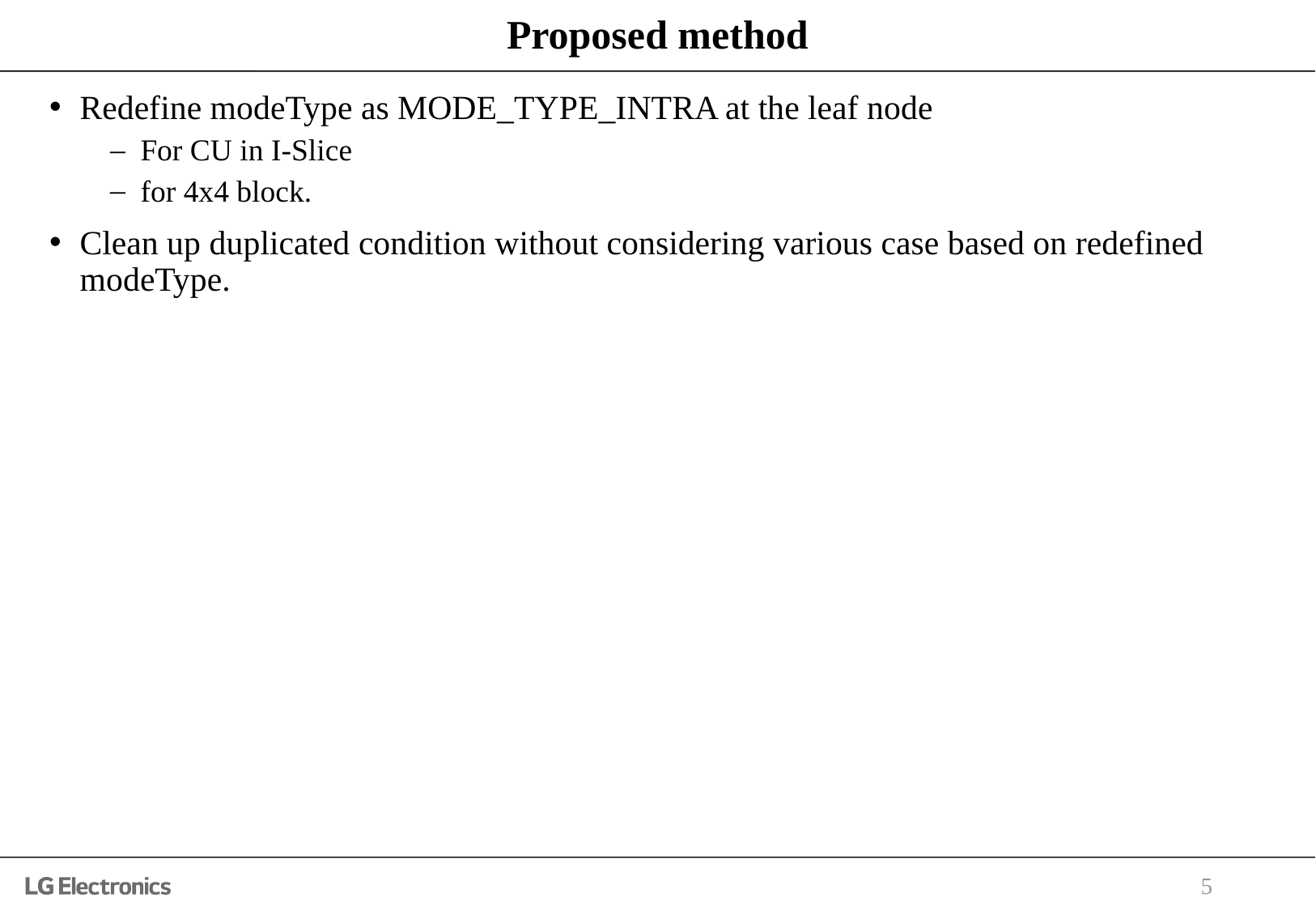

# Proposed method
Redefine modeType as MODE_TYPE_INTRA at the leaf node
For CU in I-Slice
for 4x4 block.
Clean up duplicated condition without considering various case based on redefined modeType.
5